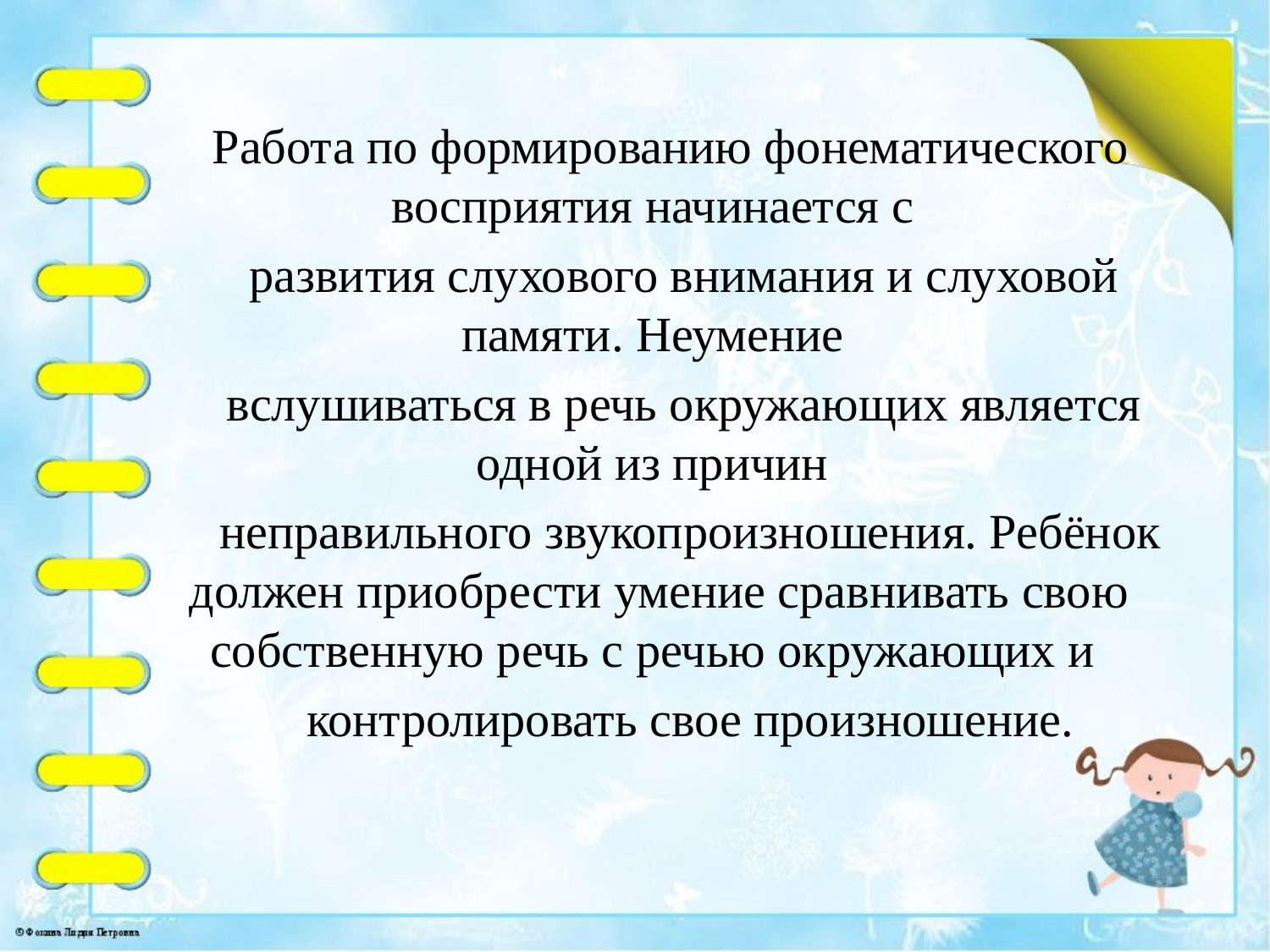

Работа по формированию фонематического восприятия начинается с
        развития слухового внимания и слуховой памяти. Неумение
        вслушиваться в речь окружающих является одной из причин
         неправильного звукопроизношения. Ребёнок должен приобрести умение сравнивать свою собственную речь с речью окружающих и
         контролировать свое произношение.